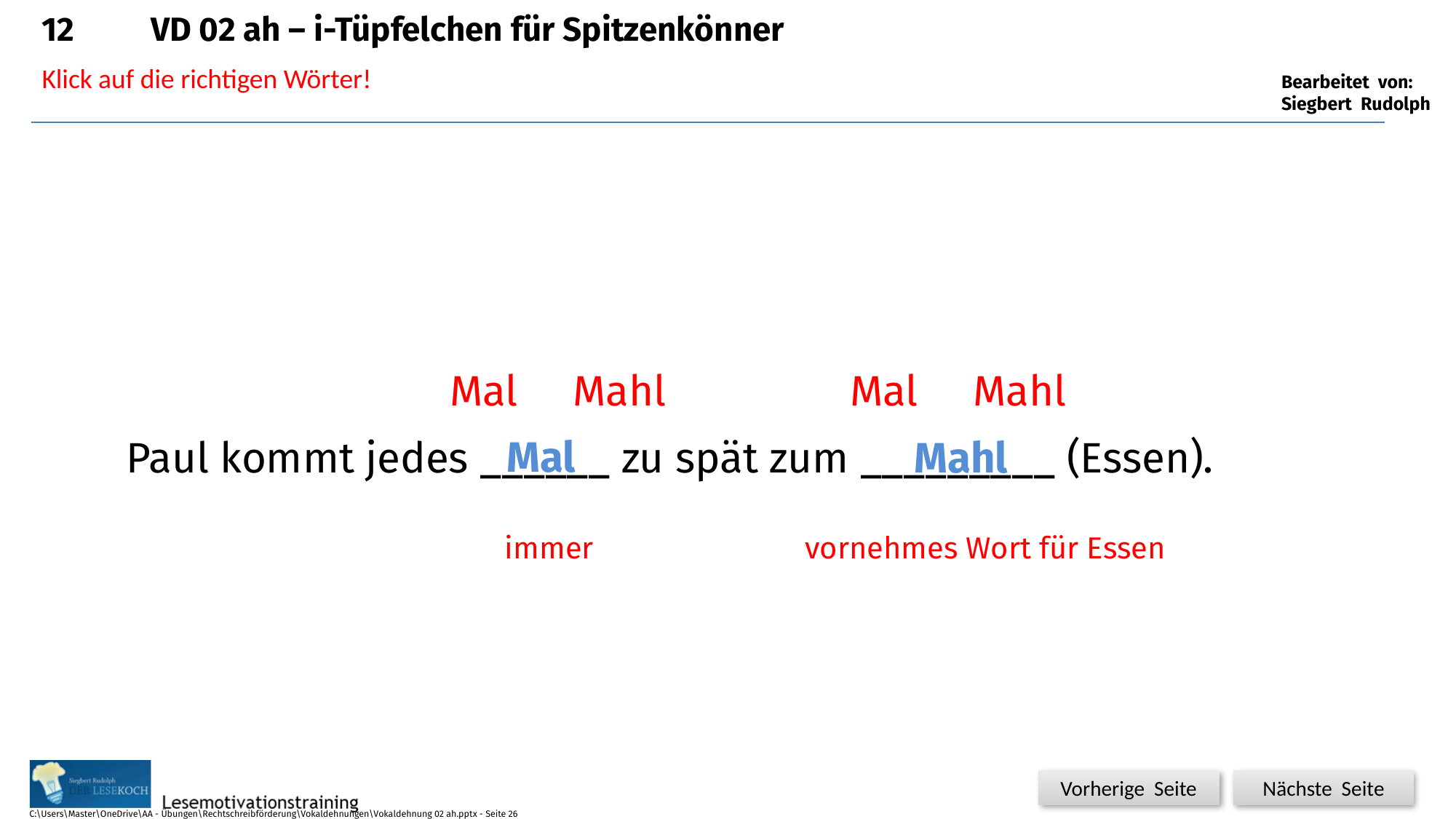

12	VD 02 ah – i-Tüpfelchen für Spitzenkönner
Klick auf die richtigen Wörter!
Mal
Mahl
Mal
Mahl
Mal
Paul kommt jedes ______ zu spät zum _________ (Essen).
Mahl
immer
vornehmes Wort für Essen
C:\Users\Master\OneDrive\AA - Übungen\Rechtschreibförderung\Vokaldehnungen\Vokaldehnung 02 ah.pptx - Seite 26